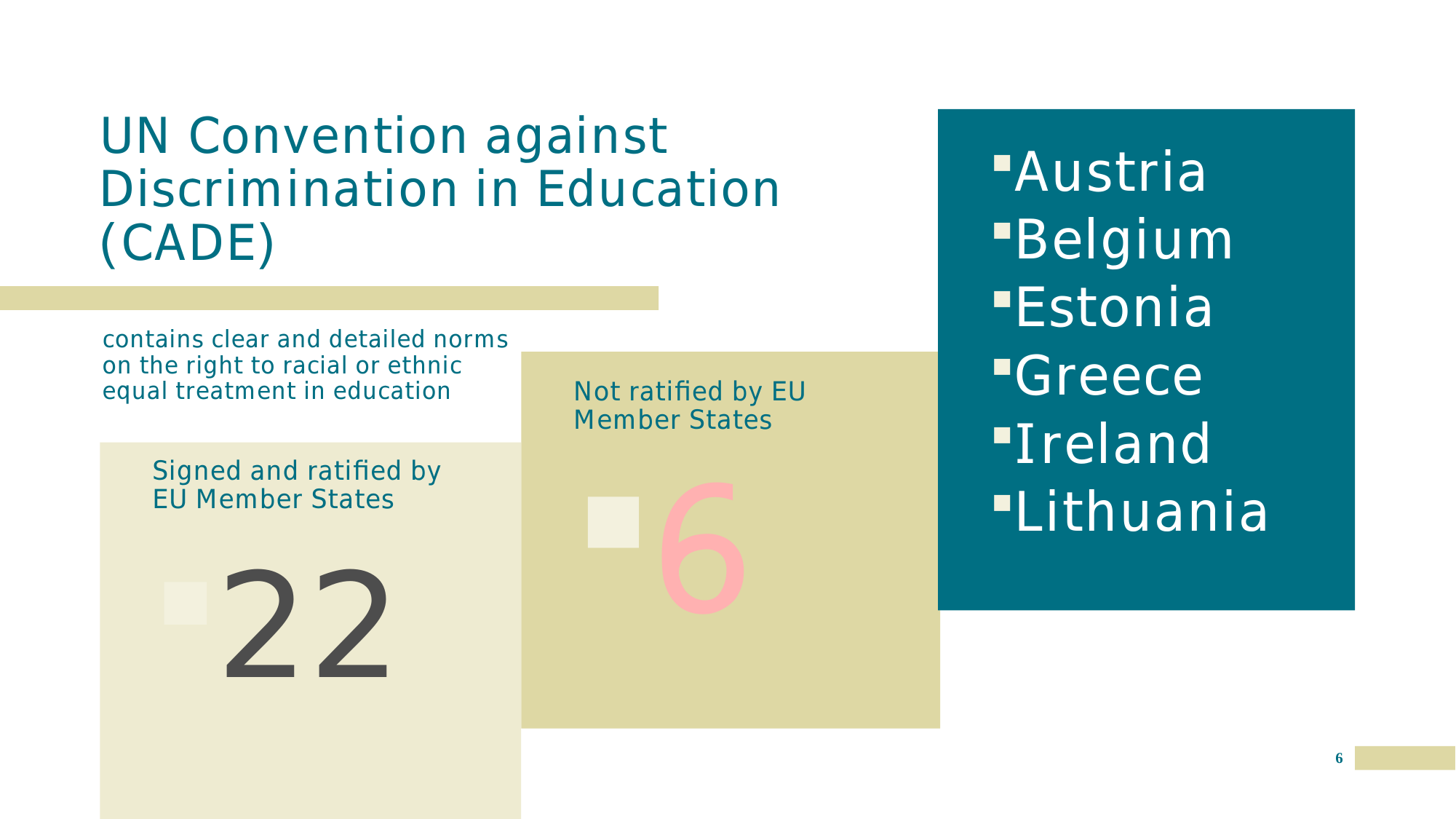

# UN Convention against Discrimination in Education (CADE)
Austria
Belgium
Estonia
Greece
Ireland
Lithuania
contains clear and detailed norms on the right to racial or ethnic equal treatment in education
Not ratified by EU Member States
Signed and ratified by EU Member States
6
22
6